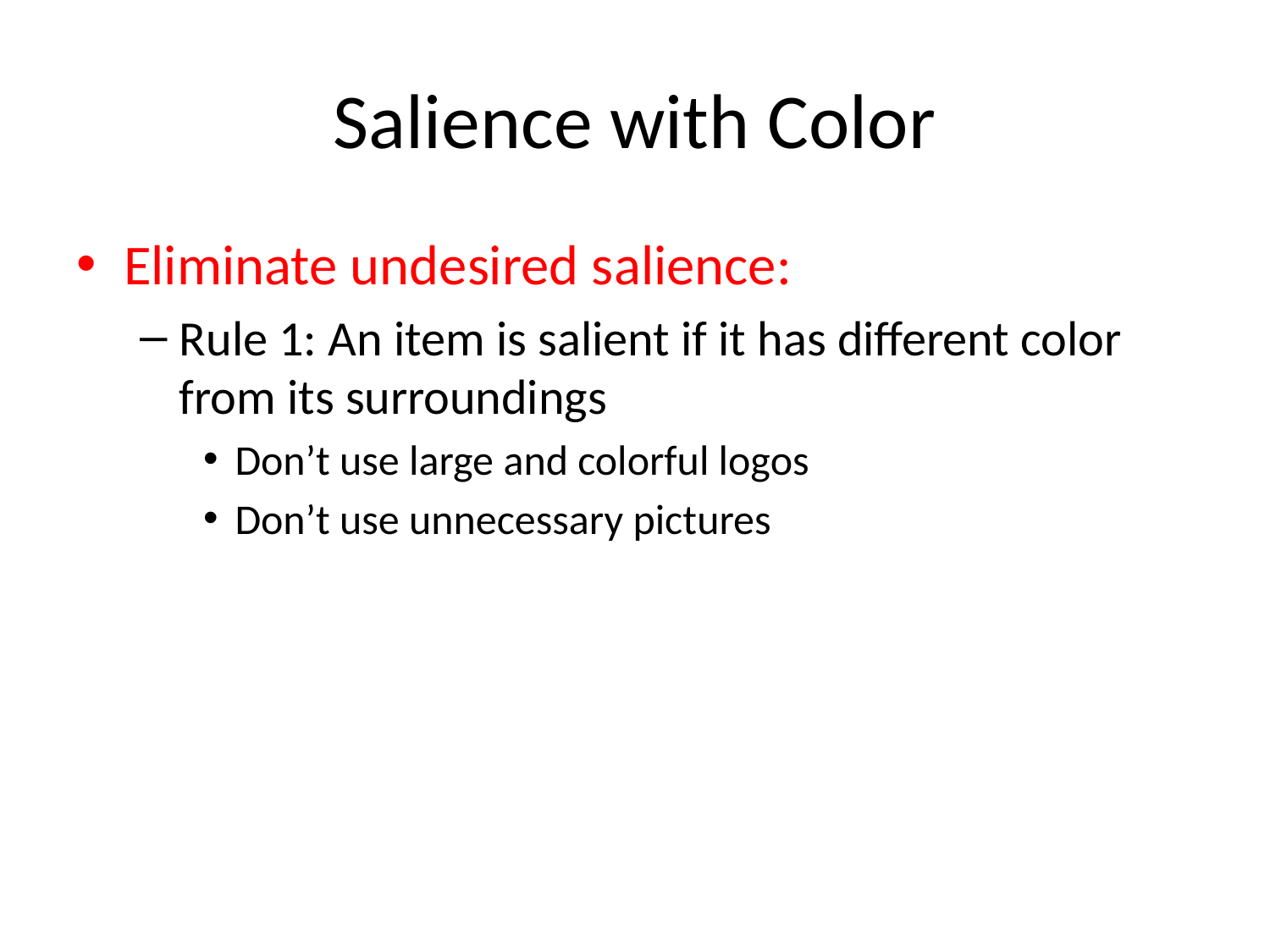

# Salience with Color
Eliminate undesired salience:
Rule 1: An item is salient if it has different color from its surroundings
Don’t use large and colorful logos
Don’t use unnecessary pictures